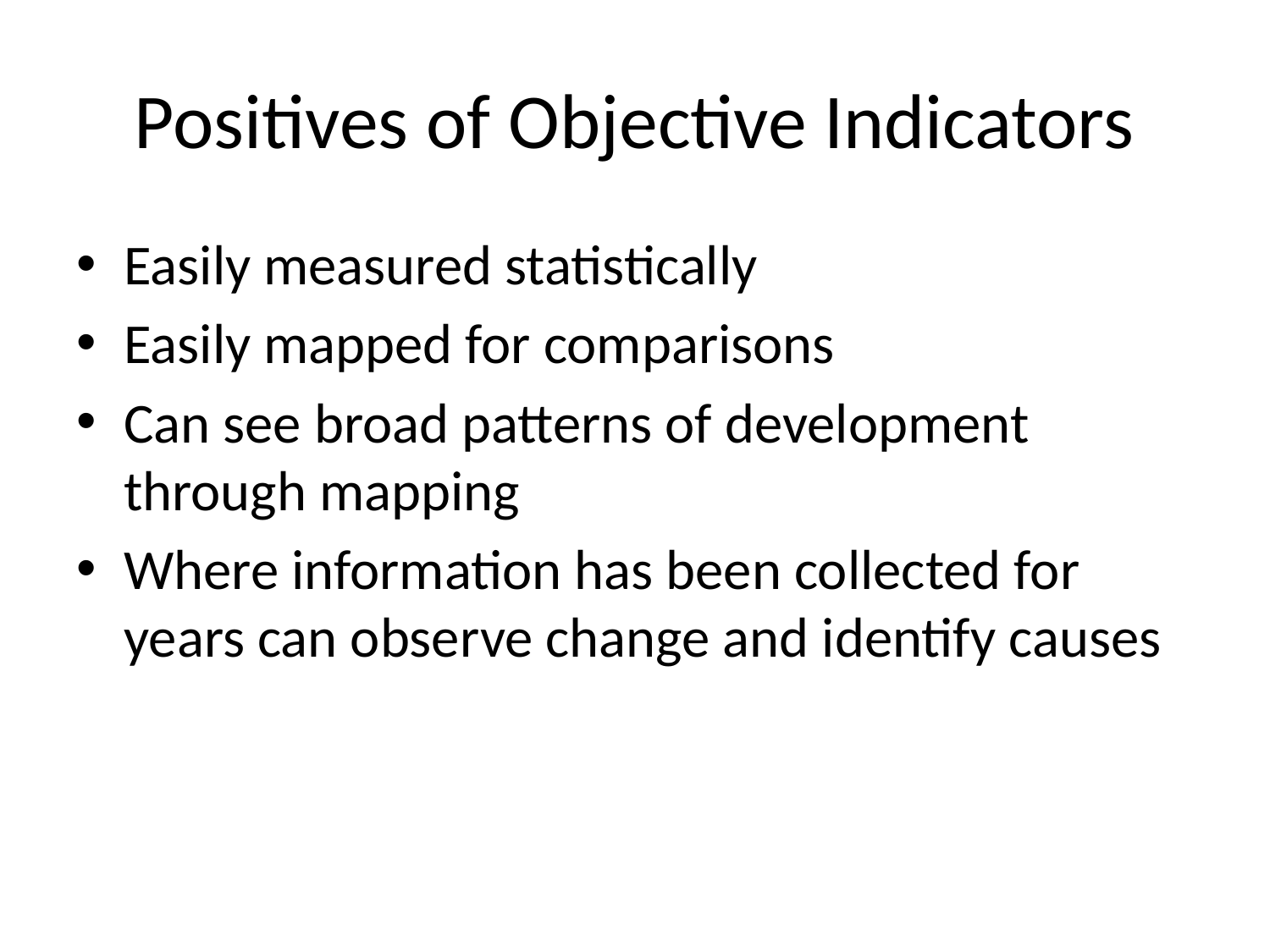

# Positives of Objective Indicators
Easily measured statistically
Easily mapped for comparisons
Can see broad patterns of development through mapping
Where information has been collected for years can observe change and identify causes